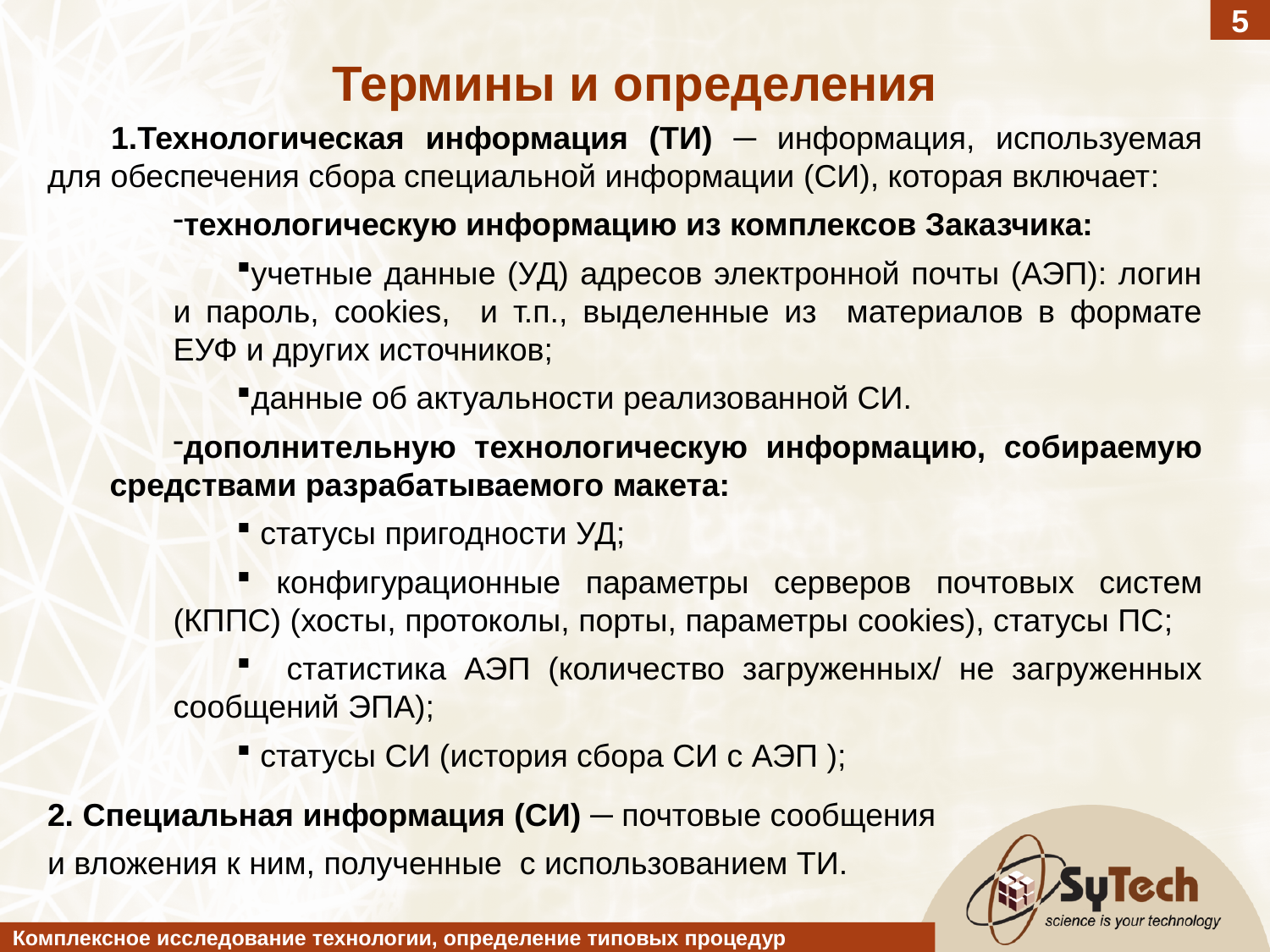

5
Термины и определения
Технологическая информация (ТИ) ─ информация, используемая для обеспечения сбора специальной информации (СИ), которая включает:
технологическую информацию из комплексов Заказчика:
учетные данные (УД) адресов электронной почты (АЭП): логин и пароль, cookies,  и т.п., выделенные из  материалов в формате ЕУФ и других источников;
данные об актуальности реализованной СИ.
дополнительную технологическую информацию, собираемую средствами разрабатываемого макета:
 статусы пригодности УД;
 конфигурационные параметры серверов почтовых систем (КППС) (хосты, протоколы, порты, параметры cookies), статусы ПС;
  статистика АЭП (количество загруженных/ не загруженных сообщений ЭПА);
 статусы СИ (история сбора СИ с АЭП );
2. Специальная информация (СИ) ─ почтовые сообщения
и вложения к ним, полученные  с использованием ТИ.
Комплексное исследование технологии, определение типовых процедур